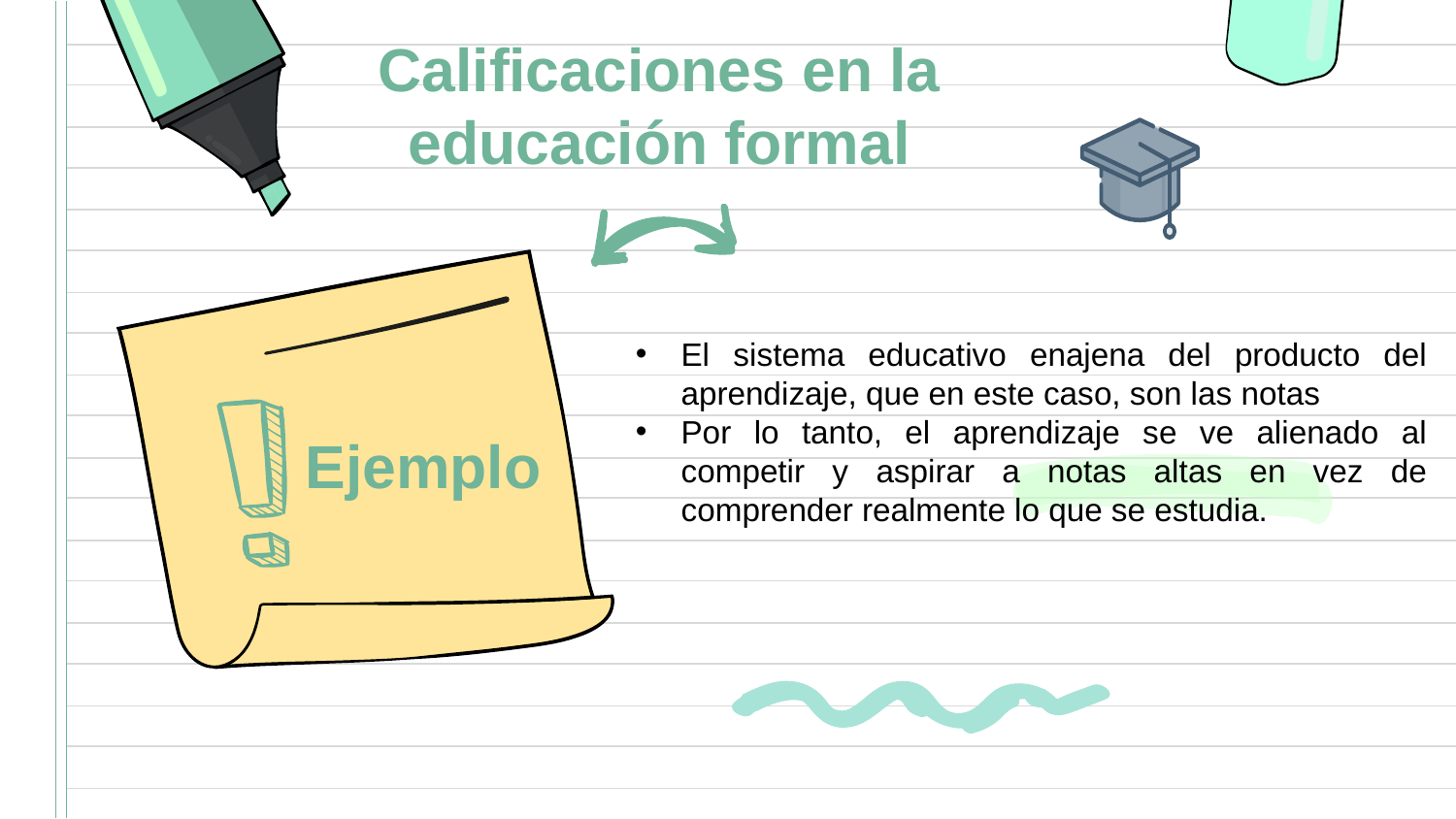

Calificaciones en la educación formal

El sistema educativo enajena del producto del aprendizaje, que en este caso, son las notas
Por lo tanto, el aprendizaje se ve alienado al competir y aspirar a notas altas en vez de comprender realmente lo que se estudia.

Ejemplo